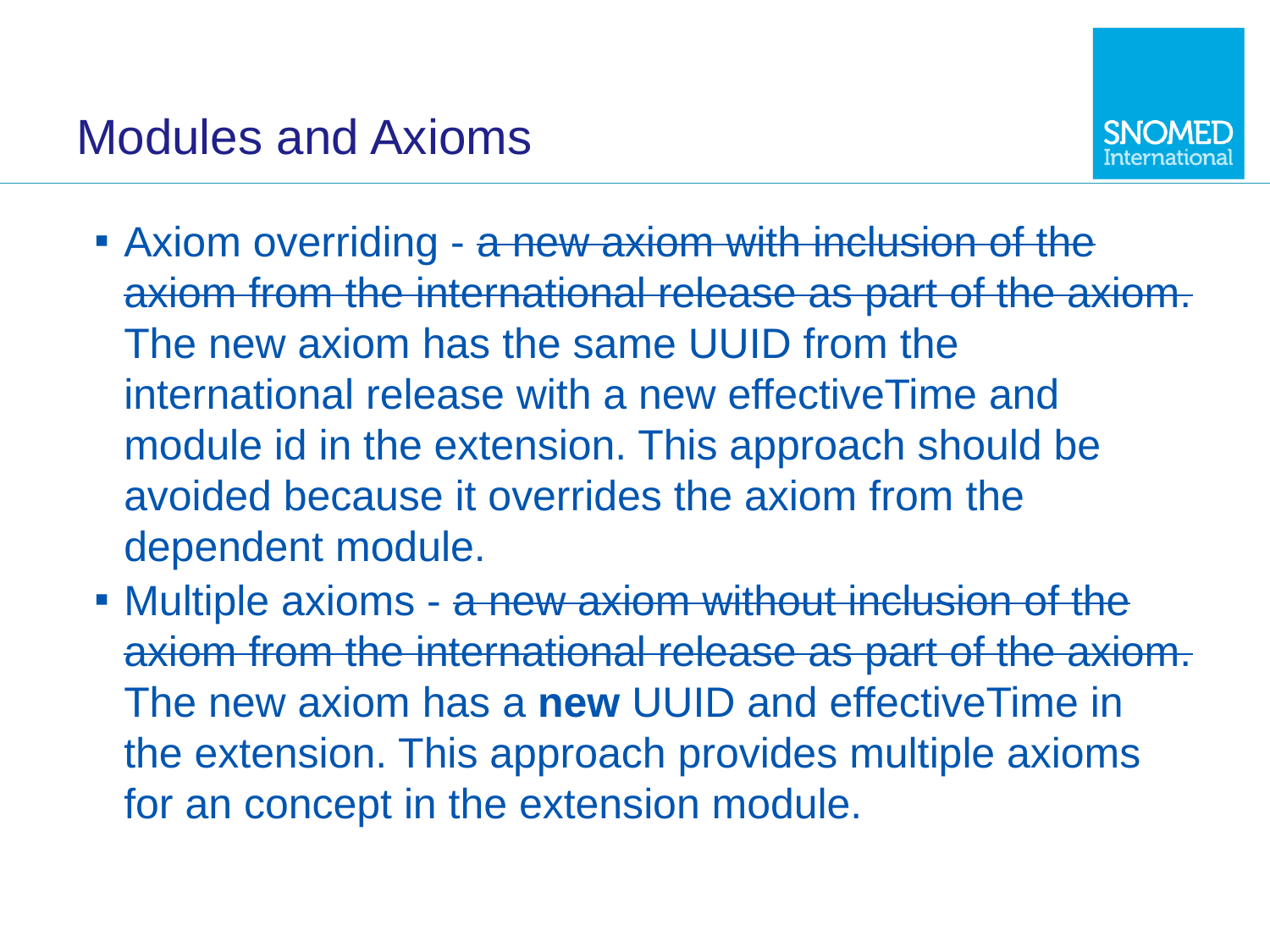

# Modules and Axioms
Axiom overriding - a new axiom with inclusion of the axiom from the international release as part of the axiom. The new axiom has the same UUID from the international release with a new effectiveTime and module id in the extension. This approach should be avoided because it overrides the axiom from the dependent module.
Multiple axioms - a new axiom without inclusion of the axiom from the international release as part of the axiom. The new axiom has a new UUID and effectiveTime in the extension. This approach provides multiple axioms for an concept in the extension module.